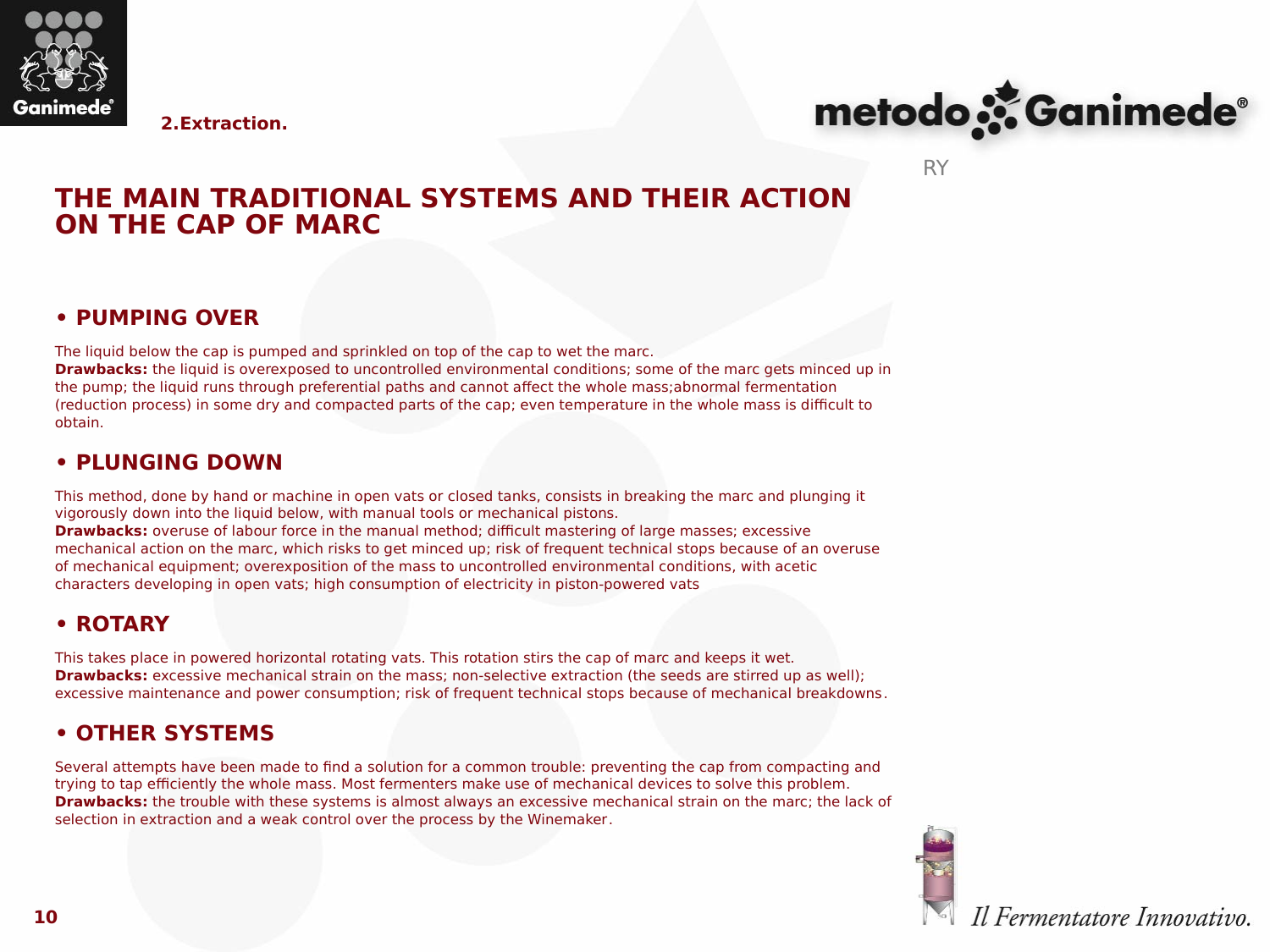

2.Extraction.
# RY
THE MAIN TRADITIONAL SYSTEMS AND THEIR ACTION ON THE CAP OF MARC

• PUMPING OVER
The liquid below the cap is pumped and sprinkled on top of the cap to wet the marc.
Drawbacks: the liquid is overexposed to uncontrolled environmental conditions; some of the marc gets minced up in the pump; the liquid runs through preferential paths and cannot affect the whole mass;abnormal fermentation (reduction process) in some dry and compacted parts of the cap; even temperature in the whole mass is difficult to obtain.
• PLUNGING DOWN
This method, done by hand or machine in open vats or closed tanks, consists in breaking the marc and plunging it vigorously down into the liquid below, with manual tools or mechanical pistons.
Drawbacks: overuse of labour force in the manual method; difficult mastering of large masses; excessive mechanical action on the marc, which risks to get minced up; risk of frequent technical stops because of an overuse of mechanical equipment; overexposition of the mass to uncontrolled environmental conditions, with acetic characters developing in open vats; high consumption of electricity in piston-powered vats
• ROTARY
This takes place in powered horizontal rotating vats. This rotation stirs the cap of marc and keeps it wet.
Drawbacks: excessive mechanical strain on the mass; non-selective extraction (the seeds are stirred up as well); excessive maintenance and power consumption; risk of frequent technical stops because of mechanical breakdowns.
• OTHER SYSTEMS
Several attempts have been made to find a solution for a common trouble: preventing the cap from compacting and trying to tap efficiently the whole mass. Most fermenters make use of mechanical devices to solve this problem.
Drawbacks: the trouble with these systems is almost always an excessive mechanical strain on the marc; the lack of selection in extraction and a weak control over the process by the Winemaker.

10